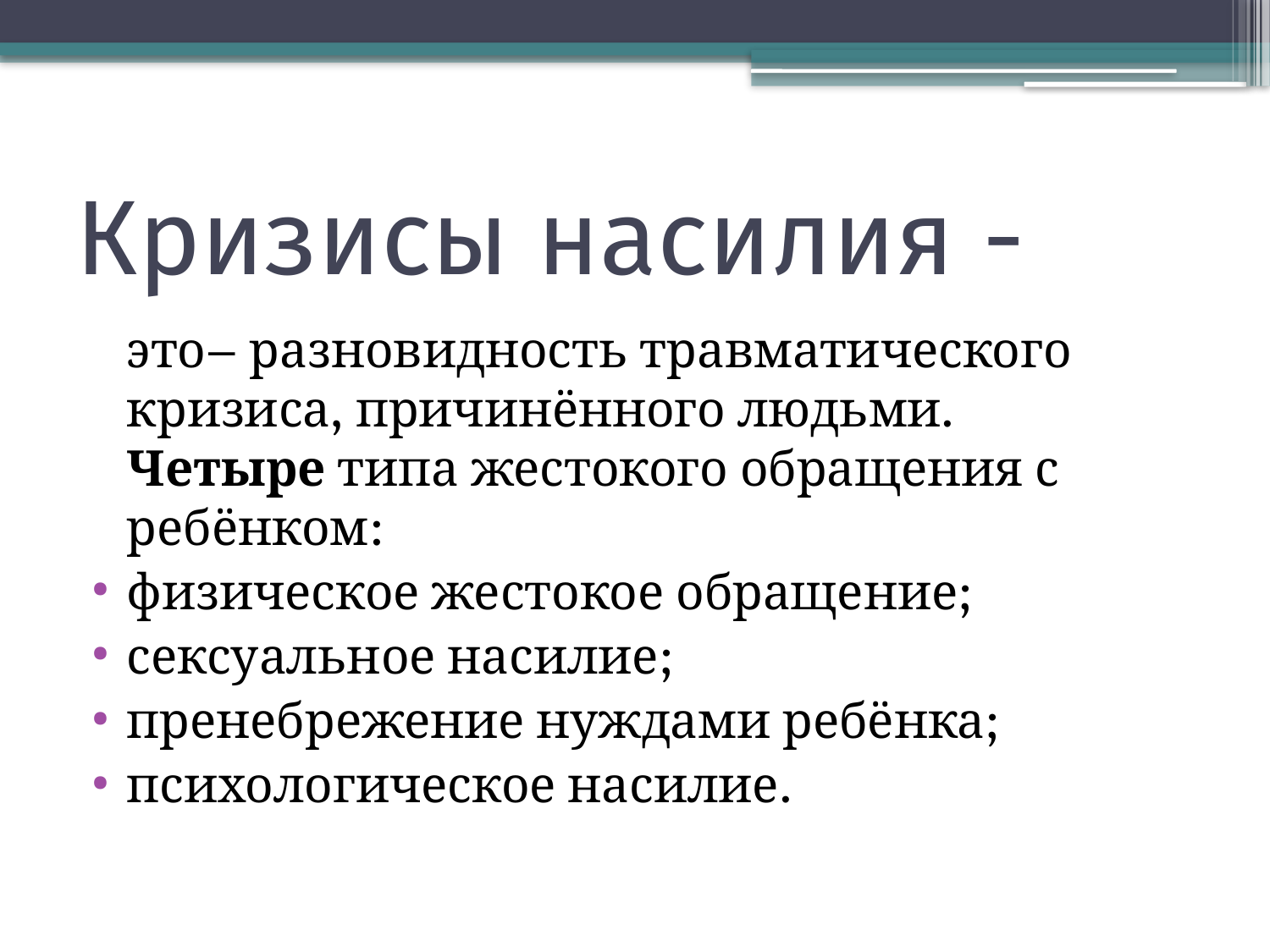

# Кризисы насилия -
   это– разновидность травматического кризиса, причинённого людьми.
Четыре типа жестокого обращения с ребёнком:
физическое жестокое обращение;
сексуальное насилие;
пренебрежение нуждами ребёнка;
психологическое насилие.